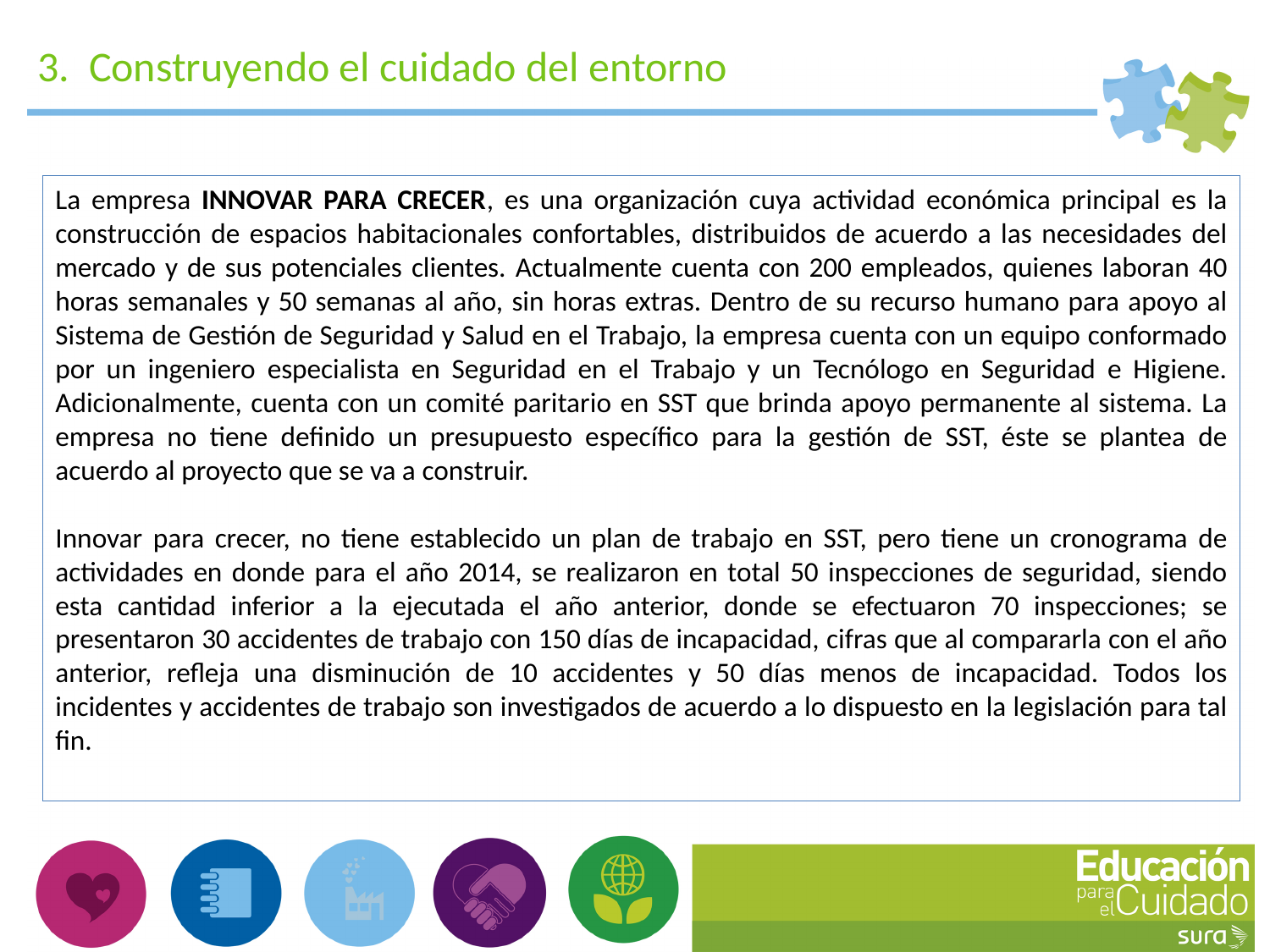

3.  Construyendo el cuidado del entorno
La empresa INNOVAR PARA CRECER, es una organización cuya actividad económica principal es la construcción de espacios habitacionales confortables, distribuidos de acuerdo a las necesidades del mercado y de sus potenciales clientes. Actualmente cuenta con 200 empleados, quienes laboran 40 horas semanales y 50 semanas al año, sin horas extras. Dentro de su recurso humano para apoyo al Sistema de Gestión de Seguridad y Salud en el Trabajo, la empresa cuenta con un equipo conformado por un ingeniero especialista en Seguridad en el Trabajo y un Tecnólogo en Seguridad e Higiene. Adicionalmente, cuenta con un comité paritario en SST que brinda apoyo permanente al sistema. La empresa no tiene definido un presupuesto específico para la gestión de SST, éste se plantea de acuerdo al proyecto que se va a construir.

Innovar para crecer, no tiene establecido un plan de trabajo en SST, pero tiene un cronograma de actividades en donde para el año 2014, se realizaron en total 50 inspecciones de seguridad, siendo esta cantidad inferior a la ejecutada el año anterior, donde se efectuaron 70 inspecciones; se presentaron 30 accidentes de trabajo con 150 días de incapacidad, cifras que al compararla con el año anterior, refleja una disminución de 10 accidentes y 50 días menos de incapacidad. Todos los incidentes y accidentes de trabajo son investigados de acuerdo a lo dispuesto en la legislación para tal fin.